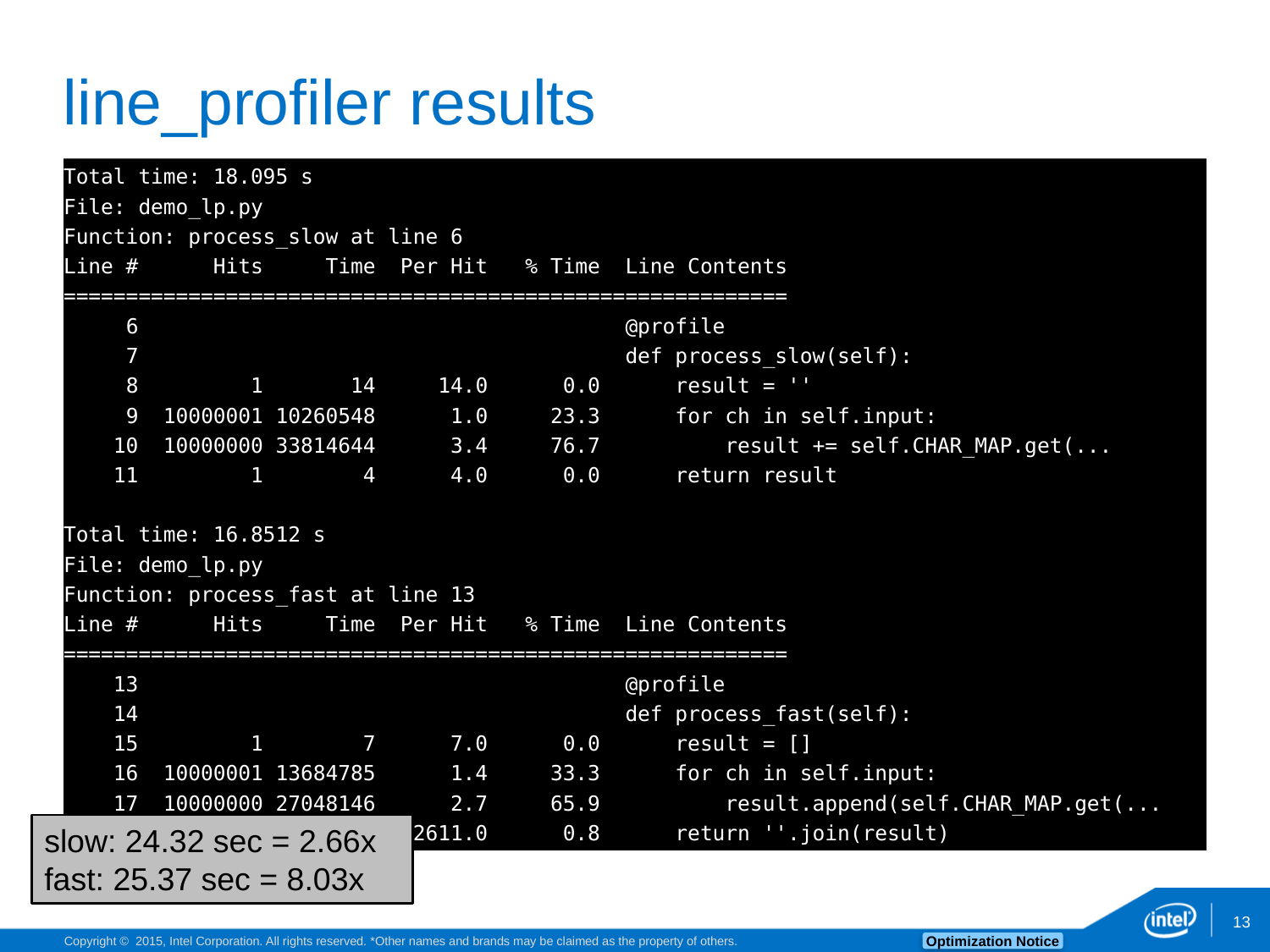

# line_profiler results
Total time: 18.095 s
File: demo_lp.py
Function: process_slow at line 6
Line #      Hits     Time  Per Hit   % Time  Line Contents
==========================================================
     6                                       @profile
     7                                       def process_slow(self):
     8         1       14     14.0      0.0      result = ''
     9  10000001 10260548      1.0     23.3      for ch in self.input:
    10  10000000 33814644      3.4     76.7          result += self.CHAR_MAP.get(...
    11         1        4      4.0      0.0      return result

Total time: 16.8512 s
File: demo_lp.py
Function: process_fast at line 13
Line #      Hits     Time  Per Hit   % Time  Line Contents
==========================================================
    13                                       @profile
    14                                       def process_fast(self):
    15         1        7      7.0      0.0      result = []
    16  10000001 13684785      1.4     33.3      for ch in self.input:
    17  10000000 27048146      2.7     65.9          result.append(self.CHAR_MAP.get(...
    18         1   312611 312611.0      0.8      return ''.join(result)
slow: 24.32 sec = 2.66x
fast: 25.37 sec = 8.03x
13